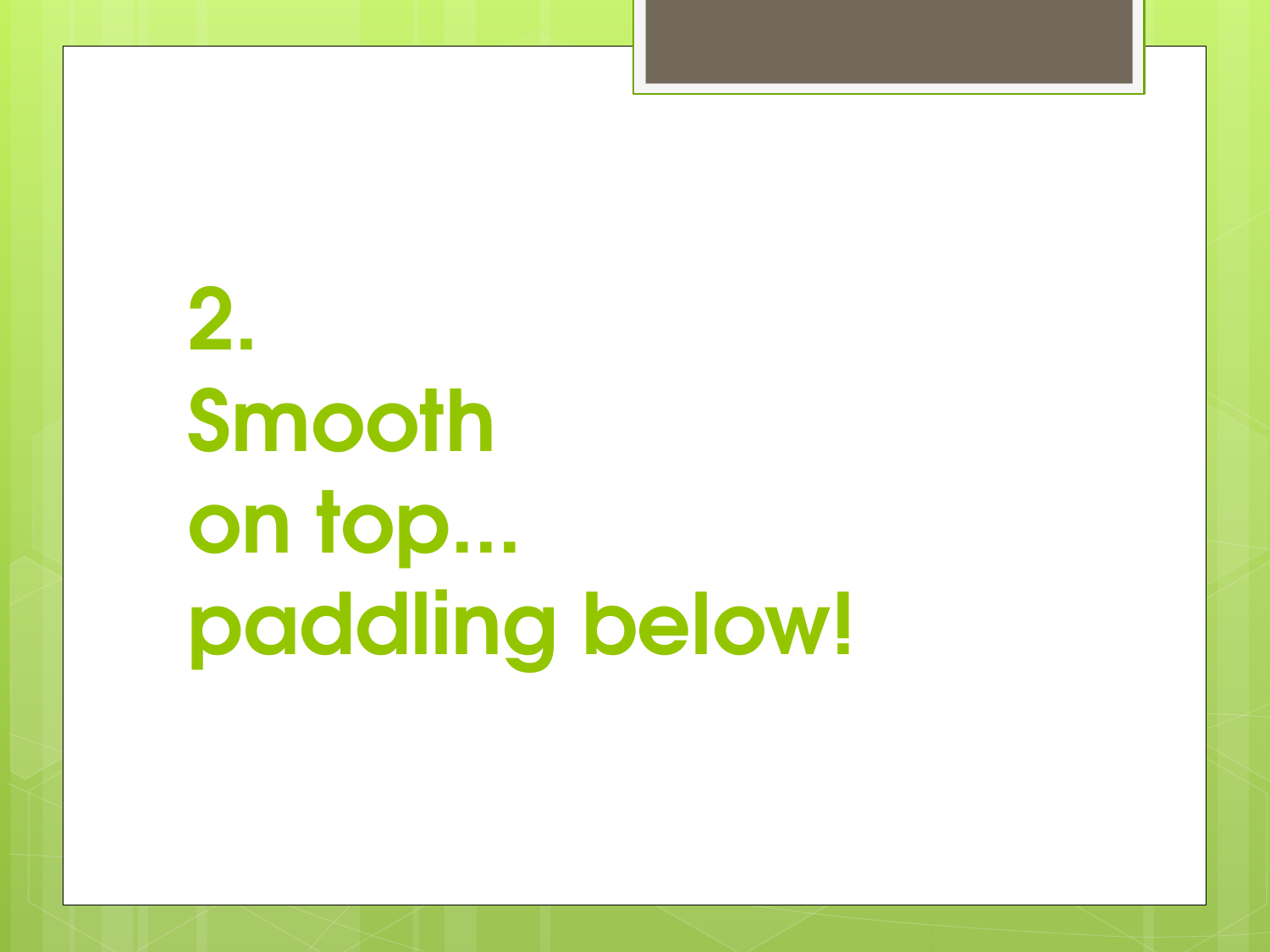

# 2. Smooth on top... paddling below!